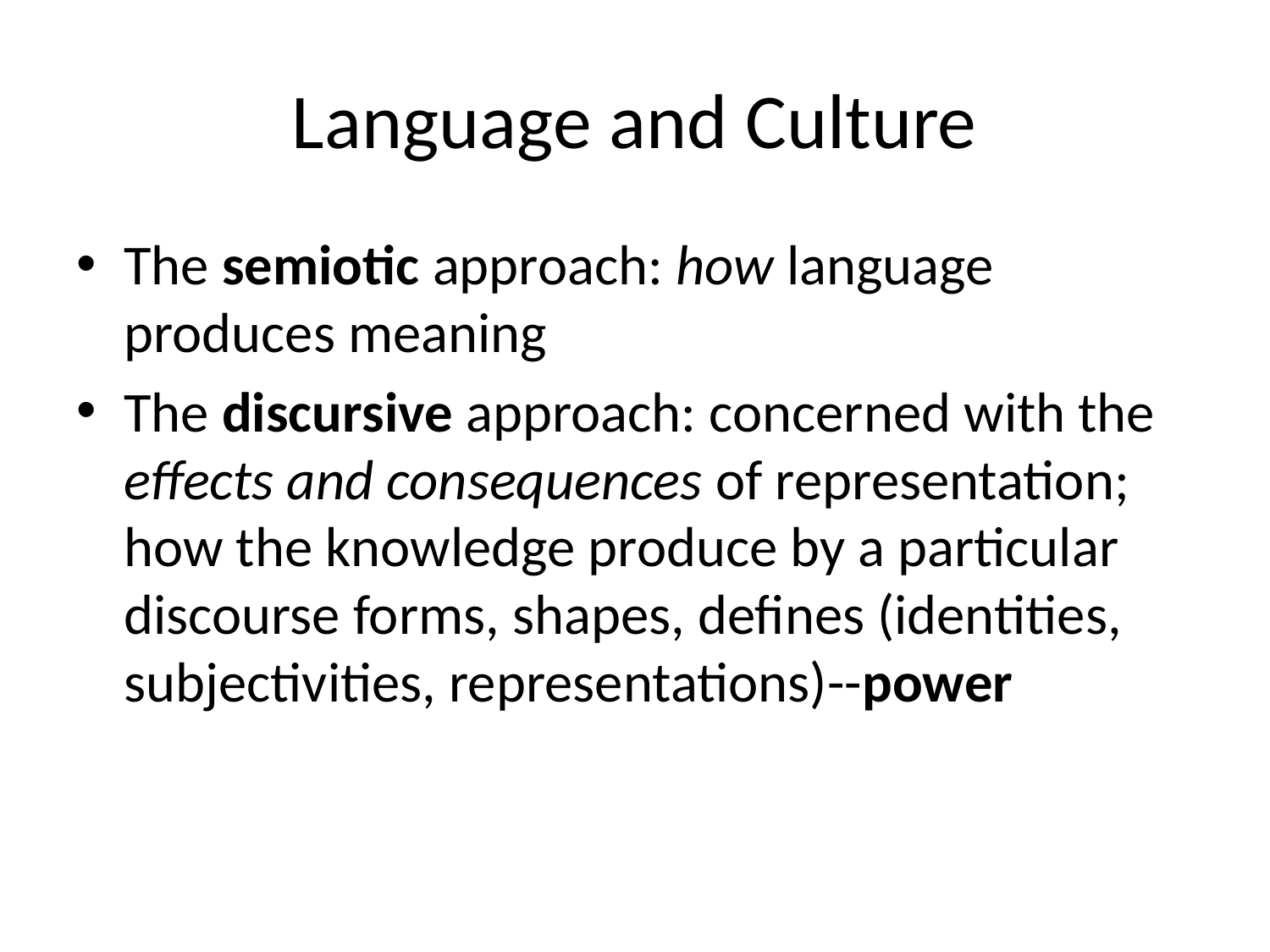

# Language and Culture
The semiotic approach: how language produces meaning
The discursive approach: concerned with the effects and consequences of representation; how the knowledge produce by a particular discourse forms, shapes, defines (identities, subjectivities, representations)--power